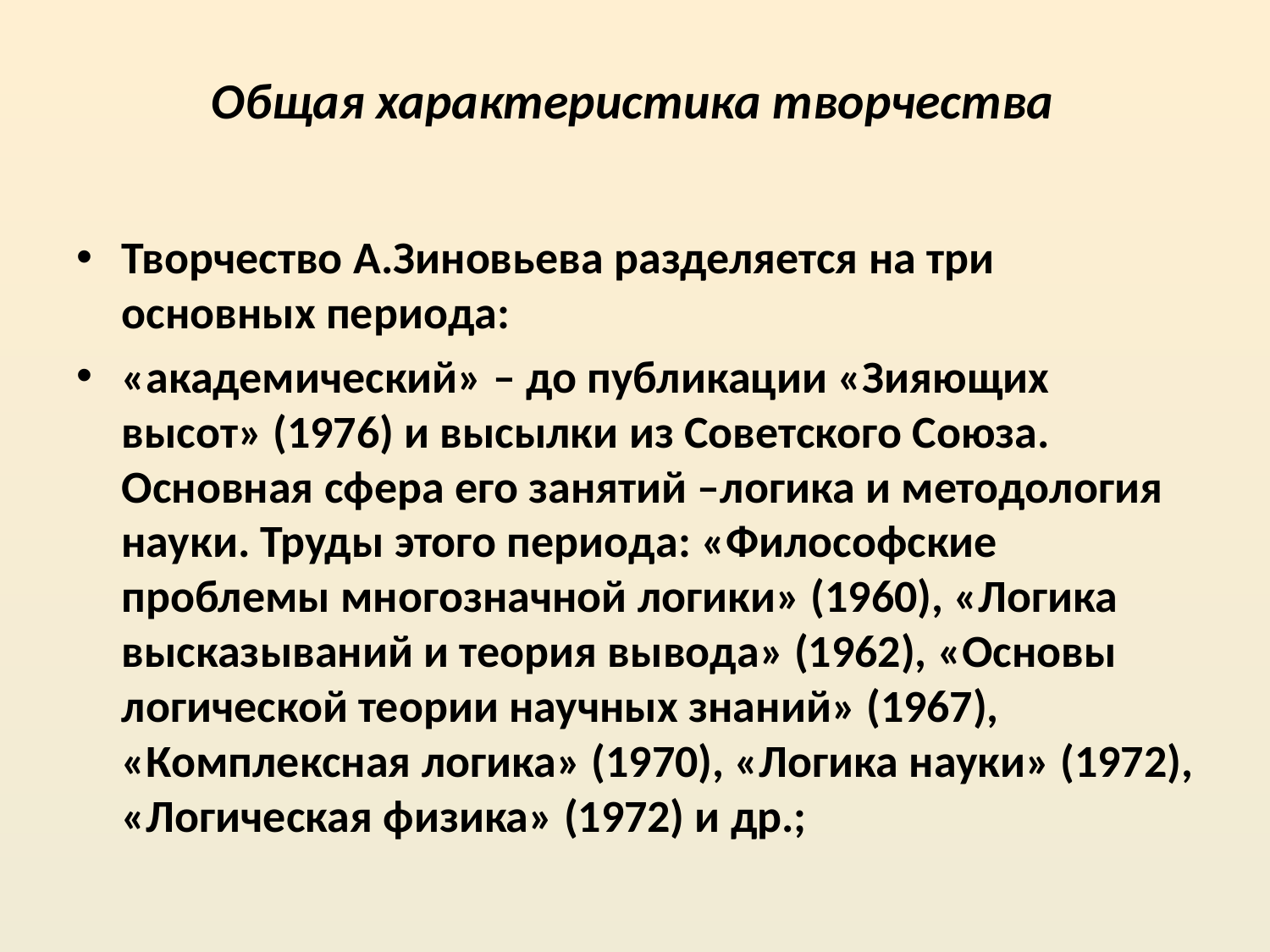

# Общая характеристика творчества
Творчество А.Зиновьева разделяется на три основных периода:
«академический» – до публикации «Зияющих высот» (1976) и высылки из Советского Союза. Основная сфера его занятий –логика и методология науки. Труды этого периода: «Философские проблемы многозначной логики» (1960), «Логика высказываний и теория вывода» (1962), «Основы логической теории научных знаний» (1967), «Комплексная логика» (1970), «Логика науки» (1972), «Логическая физика» (1972) и др.;